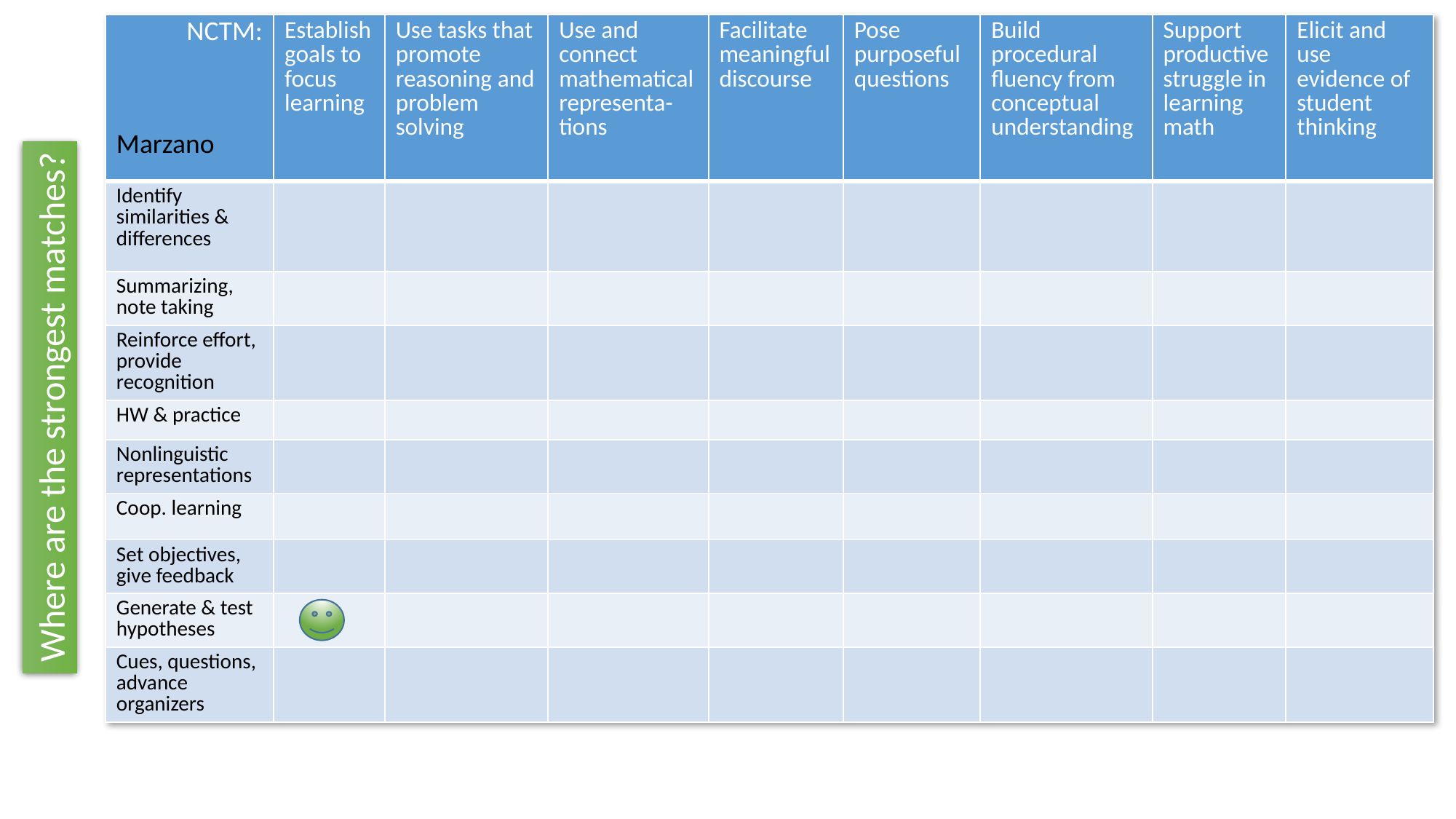

| NCTM: Marzano | Establish goals to focus learning | Use tasks that promote reasoning and problem solving | Use and connect mathematical representa-tions | Facilitate meaningful discourse | Pose purposeful questions | Build procedural fluency from conceptual understanding | Support productive struggle in learning math | Elicit and use evidence of student thinking |
| --- | --- | --- | --- | --- | --- | --- | --- | --- |
| Identify similarities & differences |  |  |  |  |  |  |  |  |
| Summarizing, note taking |  |  |  |  |  |  |  |  |
| Reinforce effort, provide recognition |  |  |  |  |  |  |  |  |
| HW & practice |  |  |  |  |  |  |  |  |
| Nonlinguistic representations |  |  |  |  |  |  |  |  |
| Coop. learning |  |  |  |  |  |  |  |  |
| Set objectives, give feedback |  |  |  |  |  |  |  |  |
| Generate & test hypotheses |  |  |  |  |  |  |  |  |
| Cues, questions, advance organizers |  |  |  |  |  |  |  |  |
Where are the strongest matches?